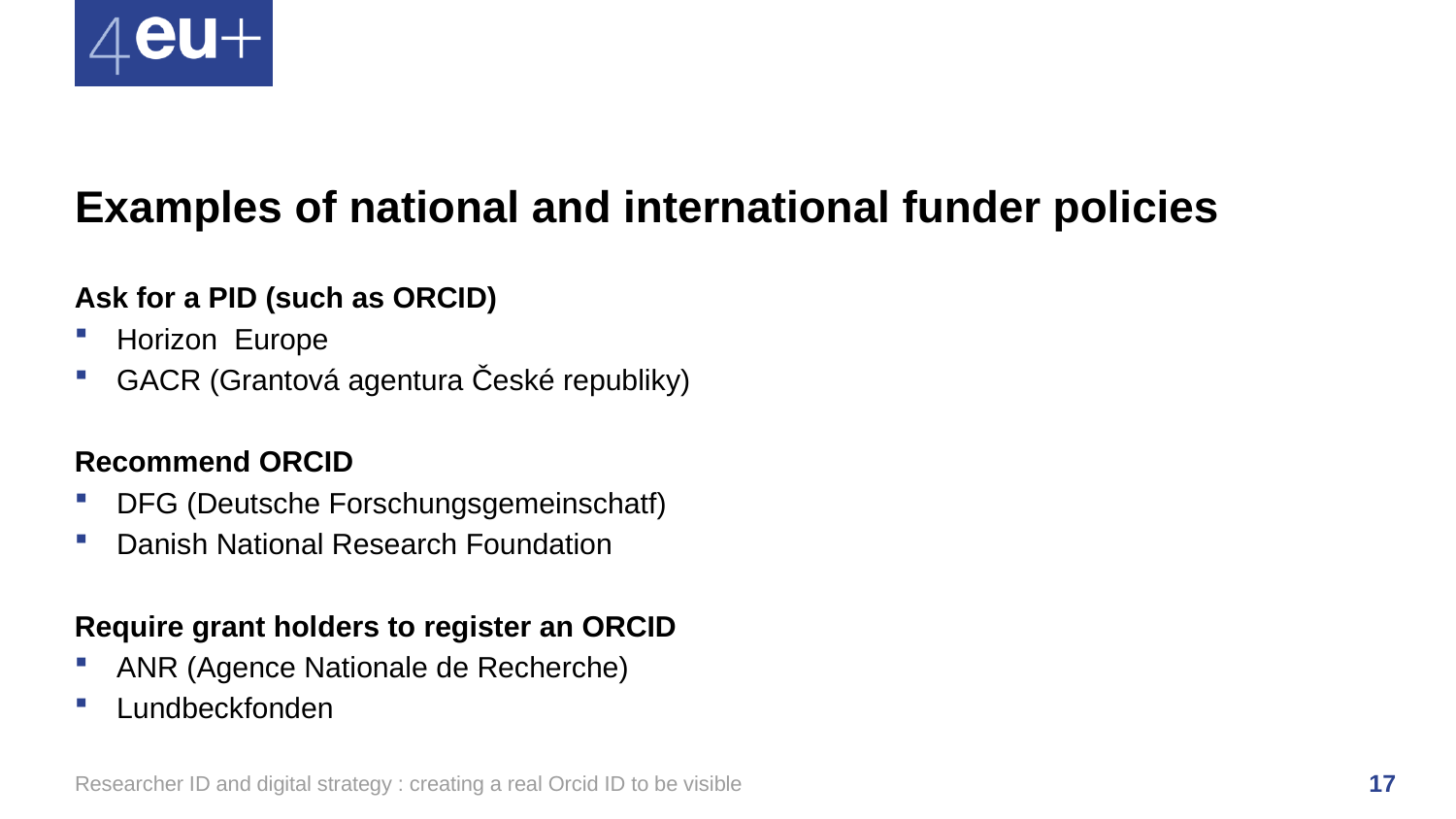

# Examples of national and international funder policies
Ask for a PID (such as ORCID)
Horizon  Europe
GACR (Grantová agentura České republiky)

Recommend ORCID
DFG (Deutsche Forschungsgemeinschatf)
Danish National Research Foundation

Require grant holders to register an ORCID
ANR (Agence Nationale de Recherche)
Lundbeckfonden
Researcher ID and digital strategy : creating a real Orcid ID to be visible
17